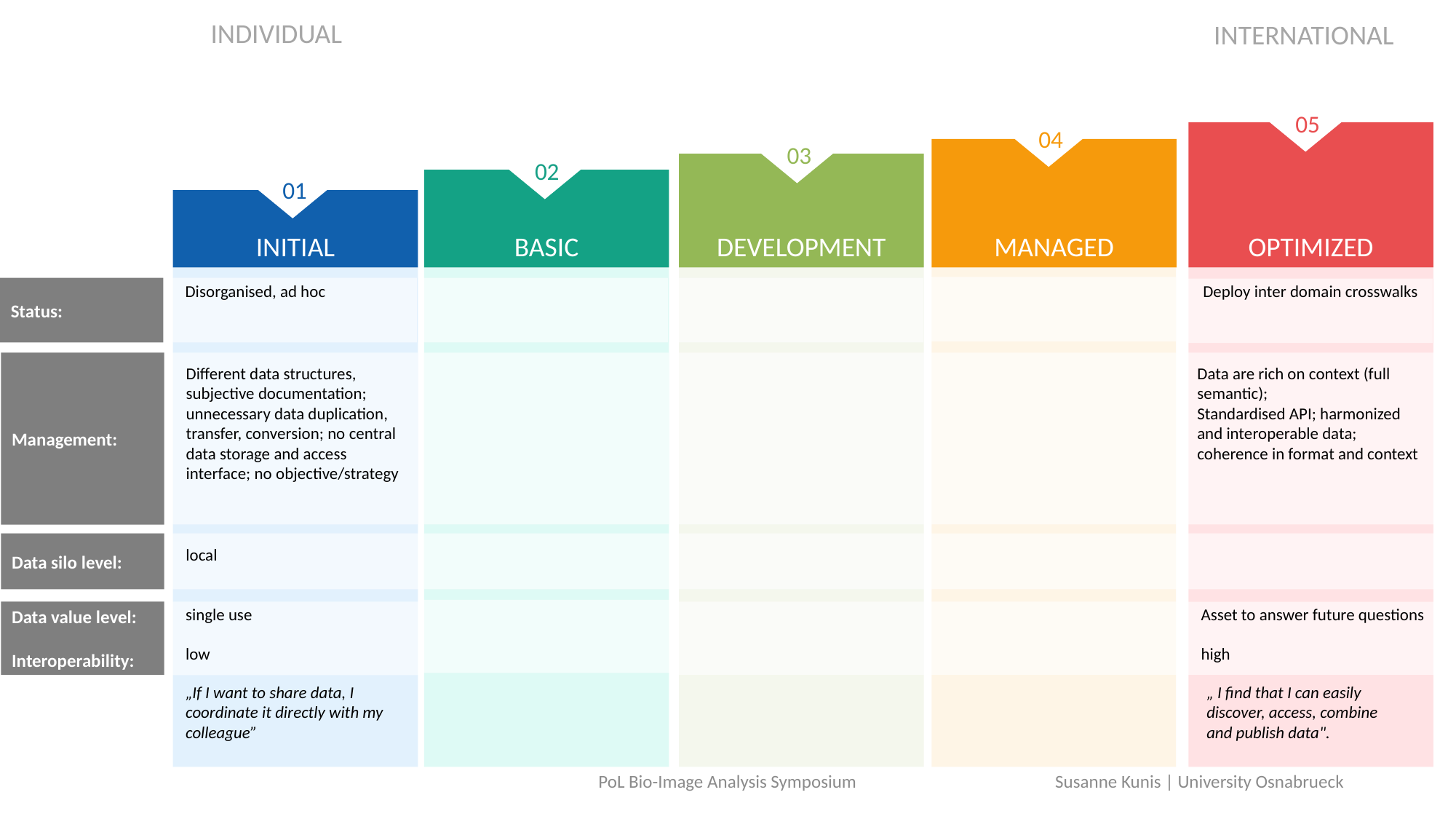

INDIVIDUAL
INTERNATIONAL
05

04

OPTIMIZED

03

MANAGED

02

DEVELOPMENT

01

BASIC

INITIAL

Disorganised, ad hoc
Deploy inter domain crosswalks

Status:

Management:

Different data structures, subjective documentation; unnecessary data duplication, transfer, conversion; no central data storage and access interface; no objective/strategy
Data are rich on context (full semantic);
Standardised API; harmonized and interoperable data; coherence in format and context

Data silo level:

local
single use
low
Asset to answer future questions
high

Data value level:

Interoperability:

„If I want to share data, I coordinate it directly with my colleague”
„ I find that I can easily discover, access, combine and publish data".
PoL Bio-Image Analysis Symposium
Susanne Kunis | University Osnabrueck